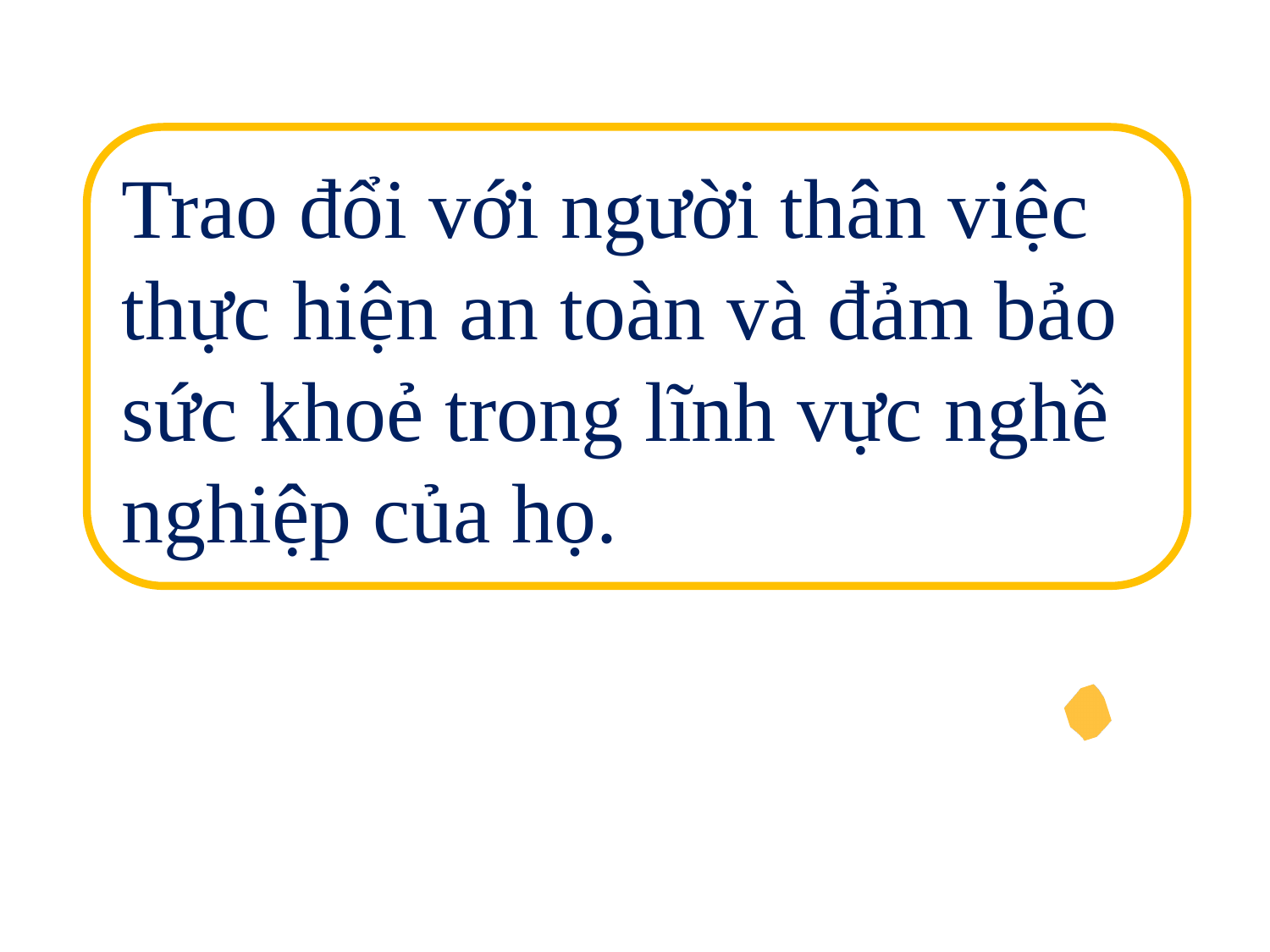

Trao đổi với người thân việc thực hiện an toàn và đảm bảo sức khoẻ trong lĩnh vực nghề nghiệp của họ.